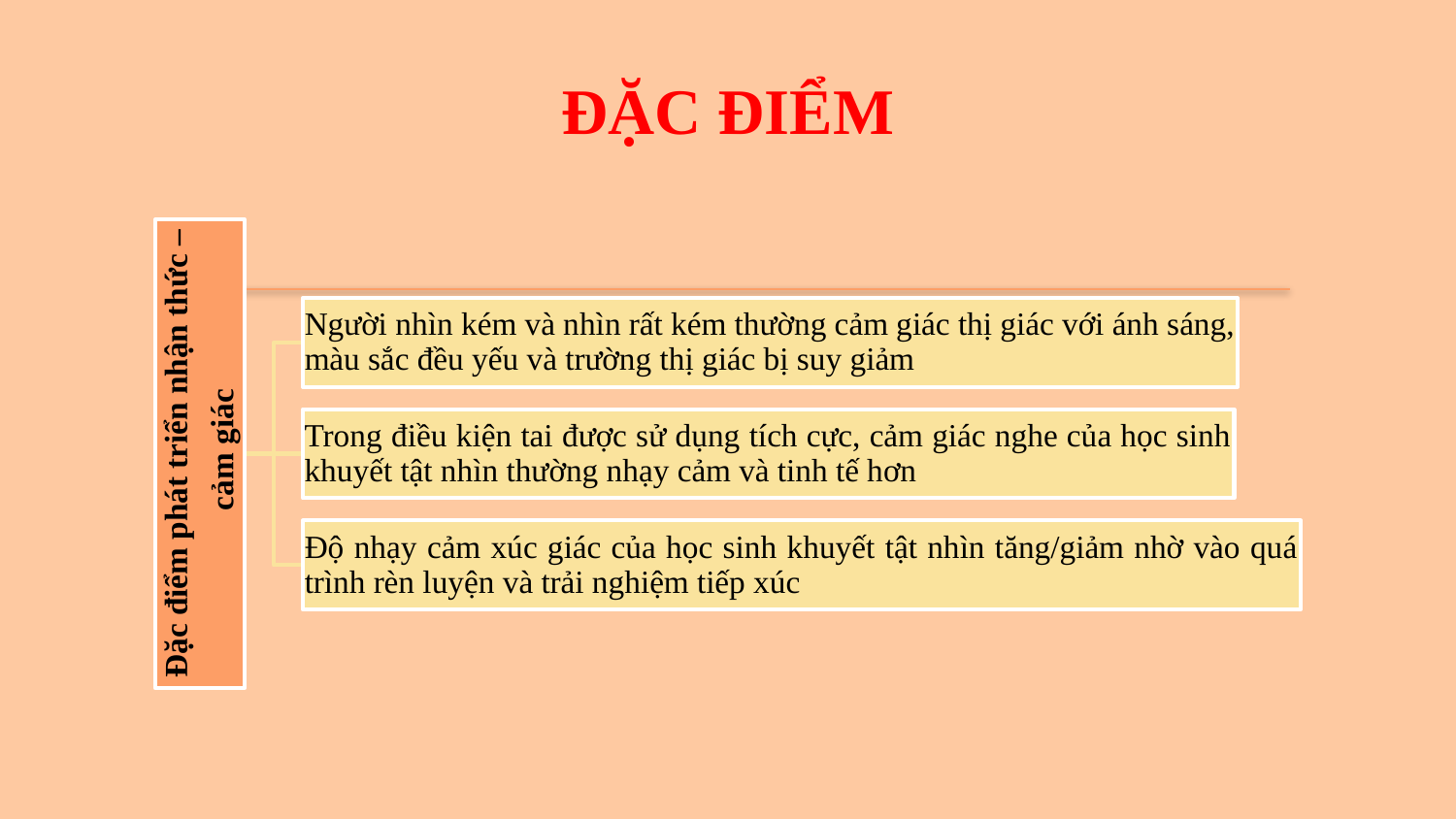

# ĐẶC ĐIỂM

Đặc điểm phát triển nhận thức –
 cảm giác
Người nhìn kém và nhìn rất kém thường cảm giác thị giác với ánh sáng, màu sắc đều yếu và trường thị giác bị suy giảm
Trong điều kiện tai được sử dụng tích cực, cảm giác nghe của học sinh khuyết tật nhìn thường nhạy cảm và tinh tế hơn
Độ nhạy cảm xúc giác của học sinh khuyết tật nhìn tăng/giảm nhờ vào quá trình rèn luyện và trải nghiệm tiếp xúc